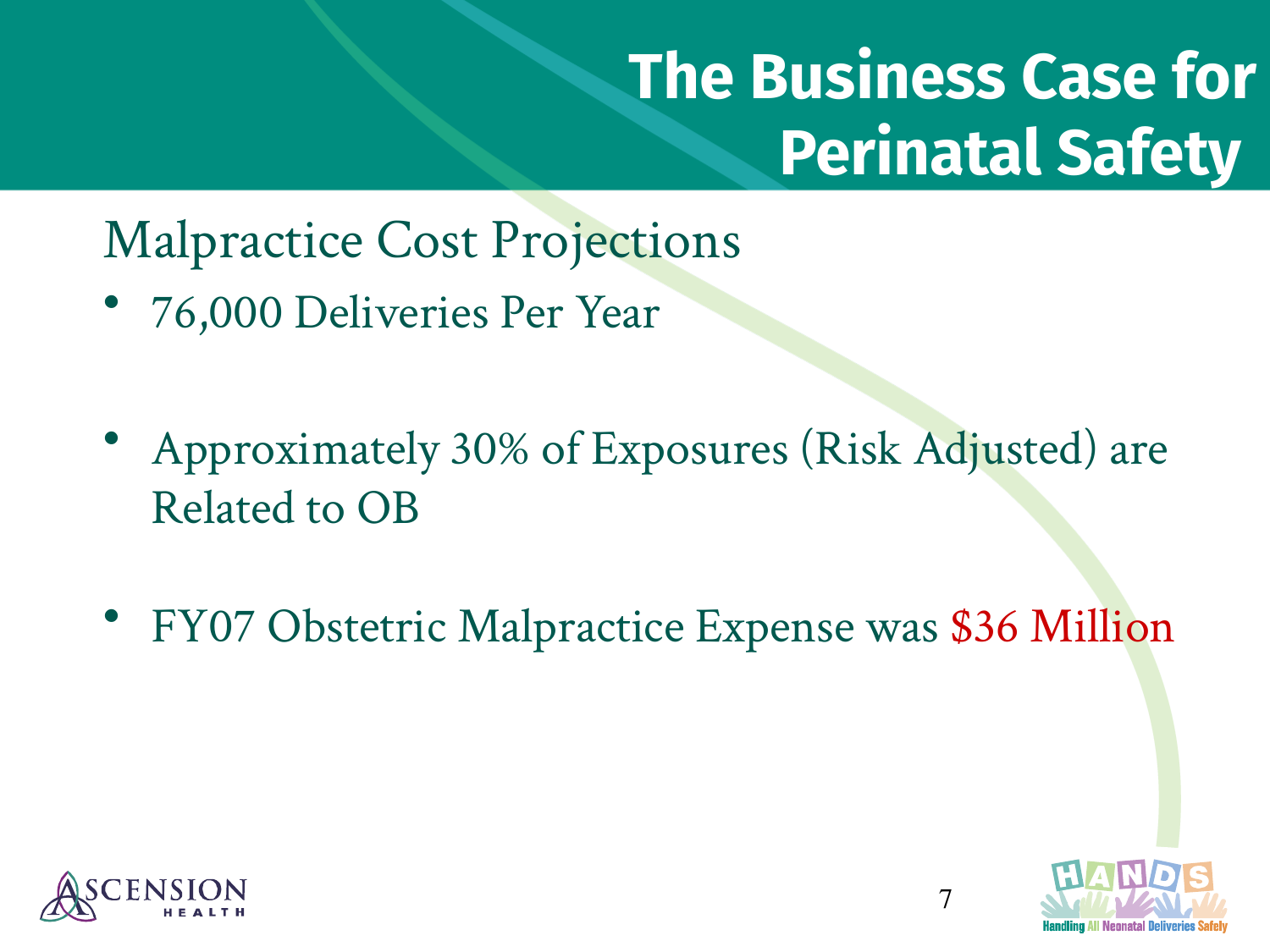

# The Business Case for Perinatal Safety
Malpractice Cost Projections
76,000 Deliveries Per Year

Approximately 30% of Exposures (Risk Adjusted) are Related to OB

FY07 Obstetric Malpractice Expense was $36 Million

7